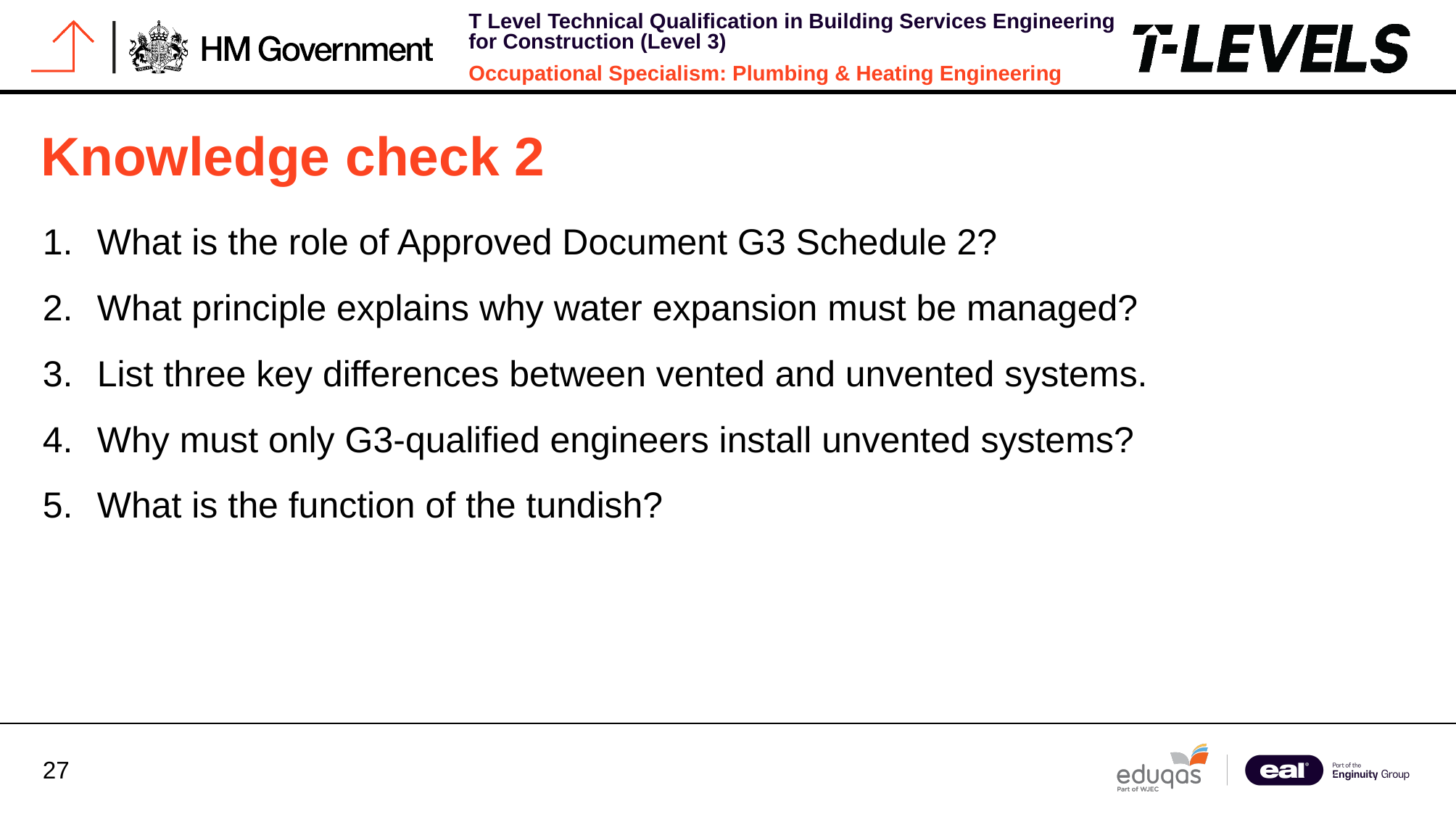

# Knowledge check 2
What is the role of Approved Document G3 Schedule 2?
What principle explains why water expansion must be managed?
List three key differences between vented and unvented systems.
Why must only G3-qualified engineers install unvented systems?
What is the function of the tundish?